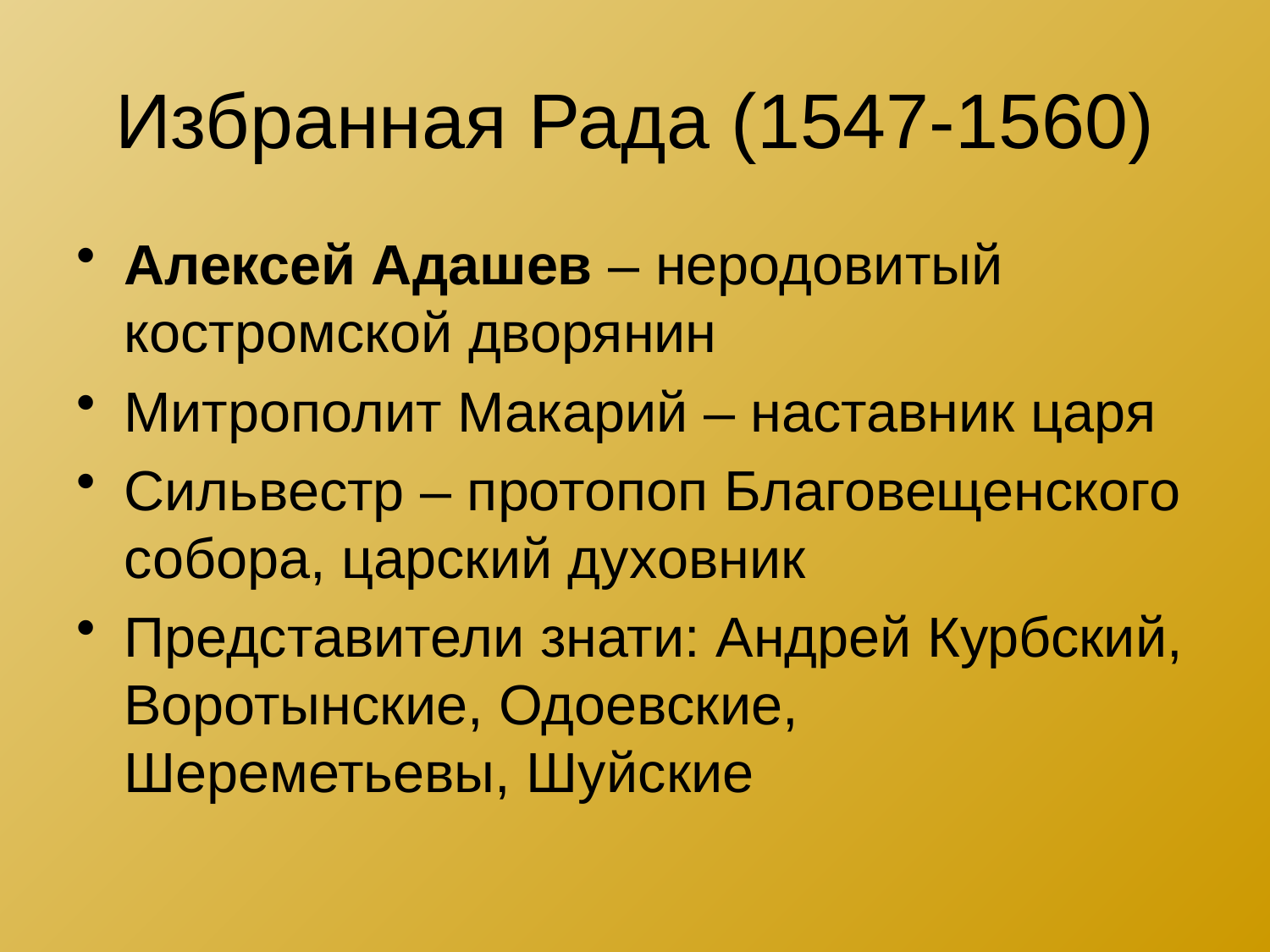

# Избранная Рада (1547-1560)
Алексей Адашев – неродовитый костромской дворянин
Митрополит Макарий – наставник царя
Сильвестр – протопоп Благовещенского собора, царский духовник
Представители знати: Андрей Курбский, Воротынские, Одоевские, Шереметьевы, Шуйские